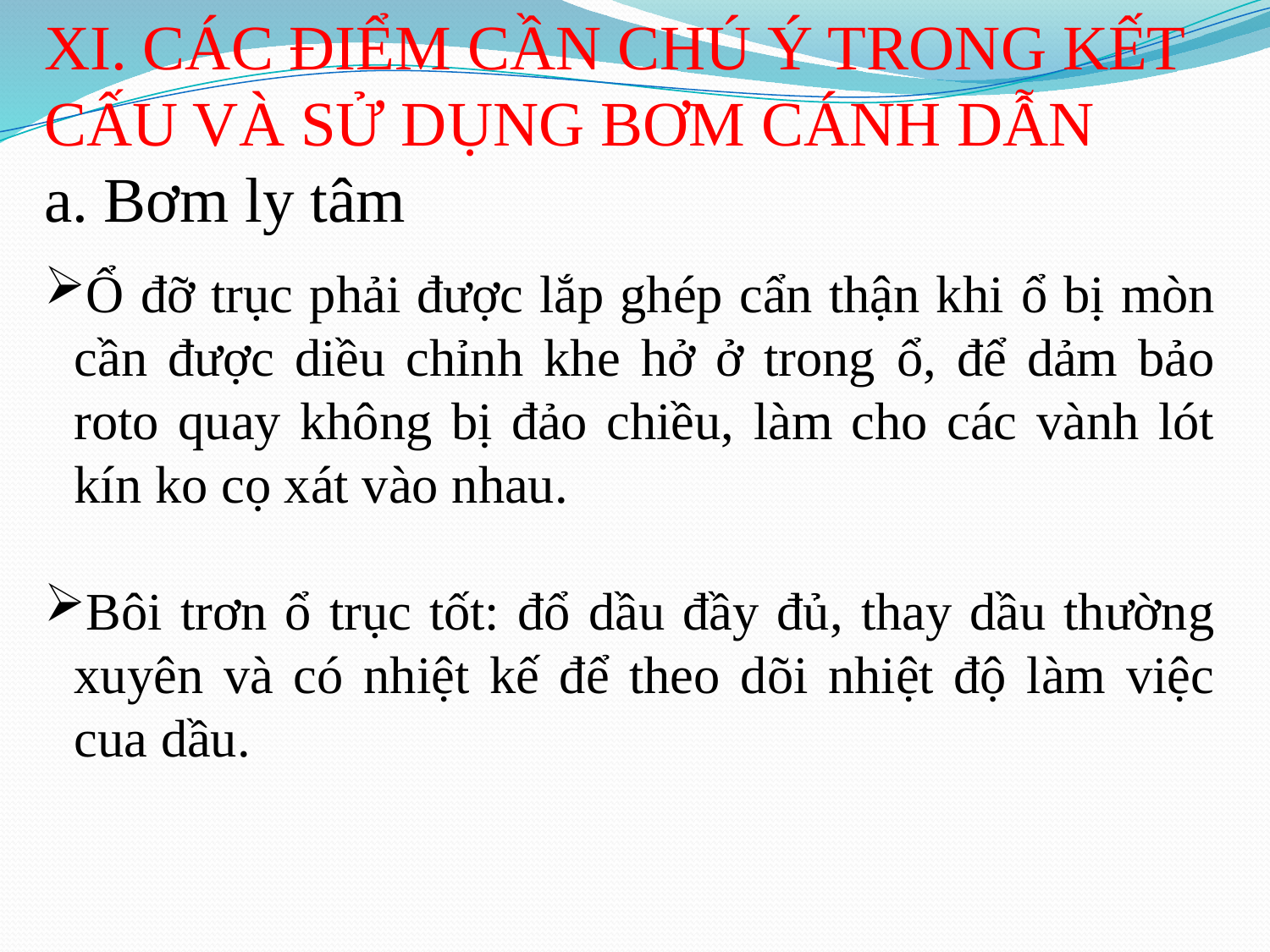

XI. CÁC ĐIỂM CẦN CHÚ Ý TRONG KẾT CẤU VÀ SỬ DỤNG BƠM CÁNH DẪN
a. Bơm ly tâm
Ổ đỡ trục phải được lắp ghép cẩn thận khi ổ bị mòn cần được diều chỉnh khe hở ở trong ổ, để dảm bảo roto quay không bị đảo chiều, làm cho các vành lót kín ko cọ xát vào nhau.

Bôi trơn ổ trục tốt: đổ dầu đầy đủ, thay dầu thường xuyên và có nhiệt kế để theo dõi nhiệt độ làm việc cua dầu.